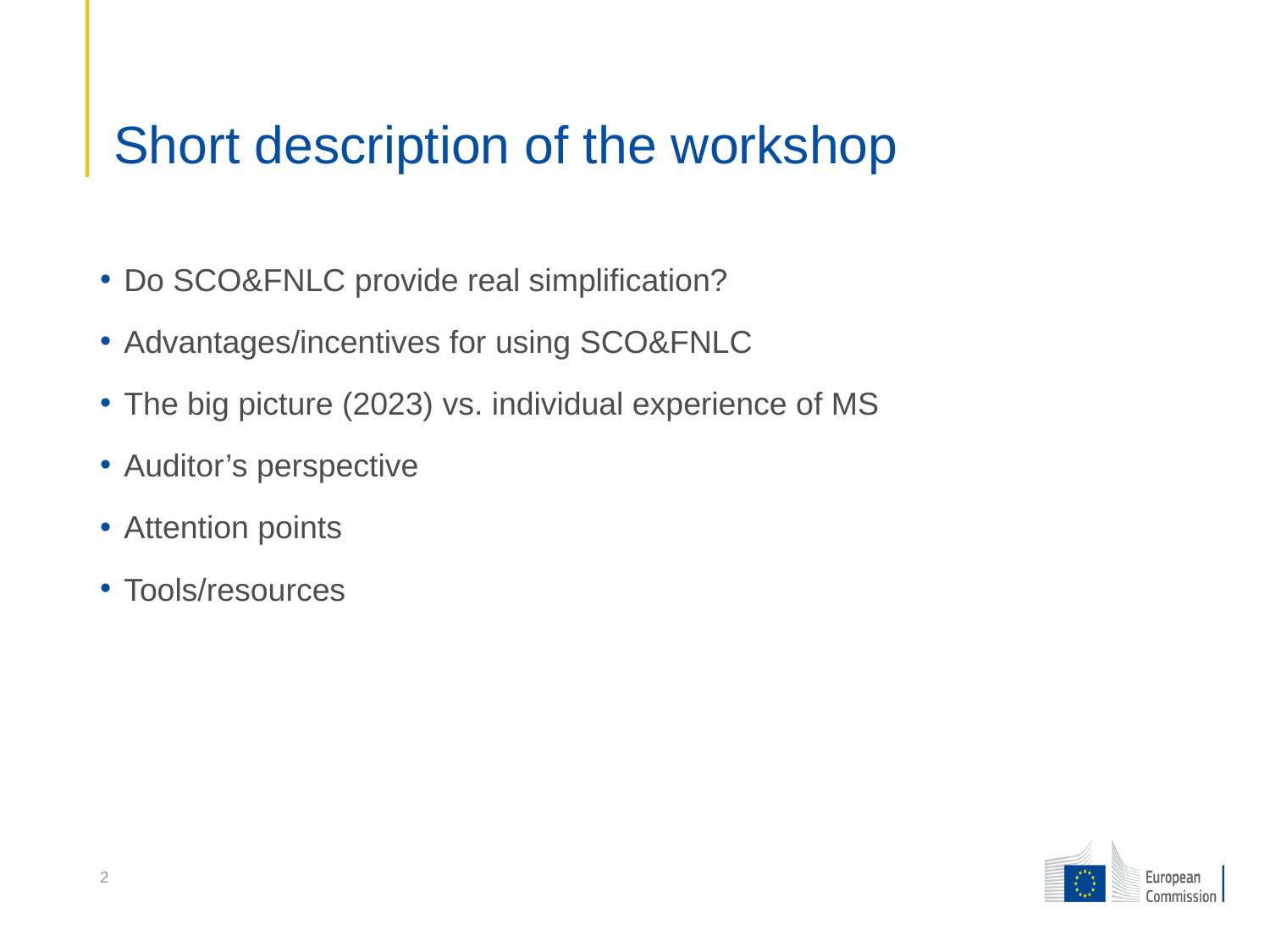

# Short description of the workshop
Do SCO&FNLC provide real simplification?
Advantages/incentives for using SCO&FNLC
The big picture (2023) vs. individual experience of MS
Auditor’s perspective
Attention points
Tools/resources
2